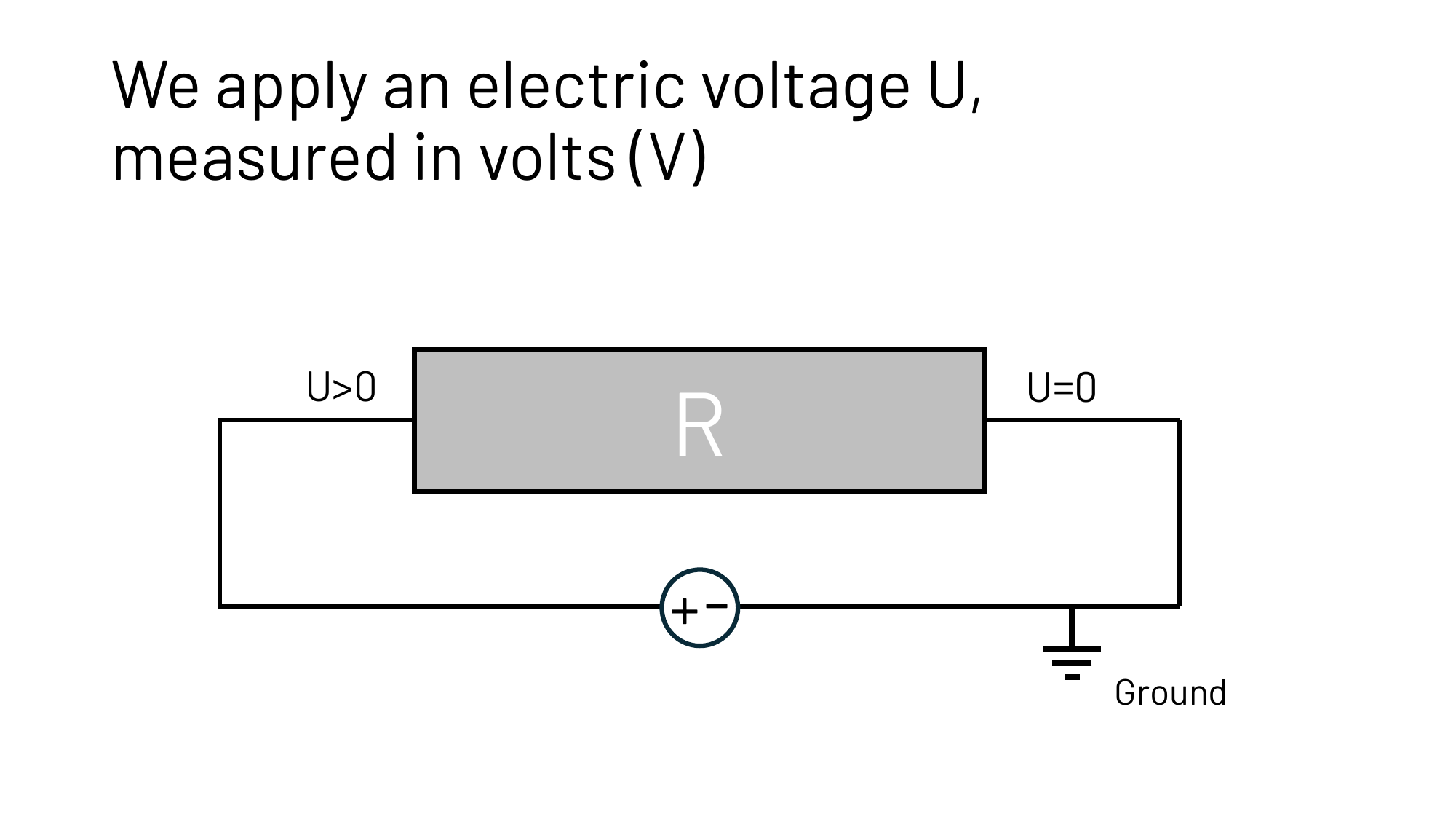

# We apply an electric voltage U, measured in volts (V)
R
U>0
U=0
-
+

Ground